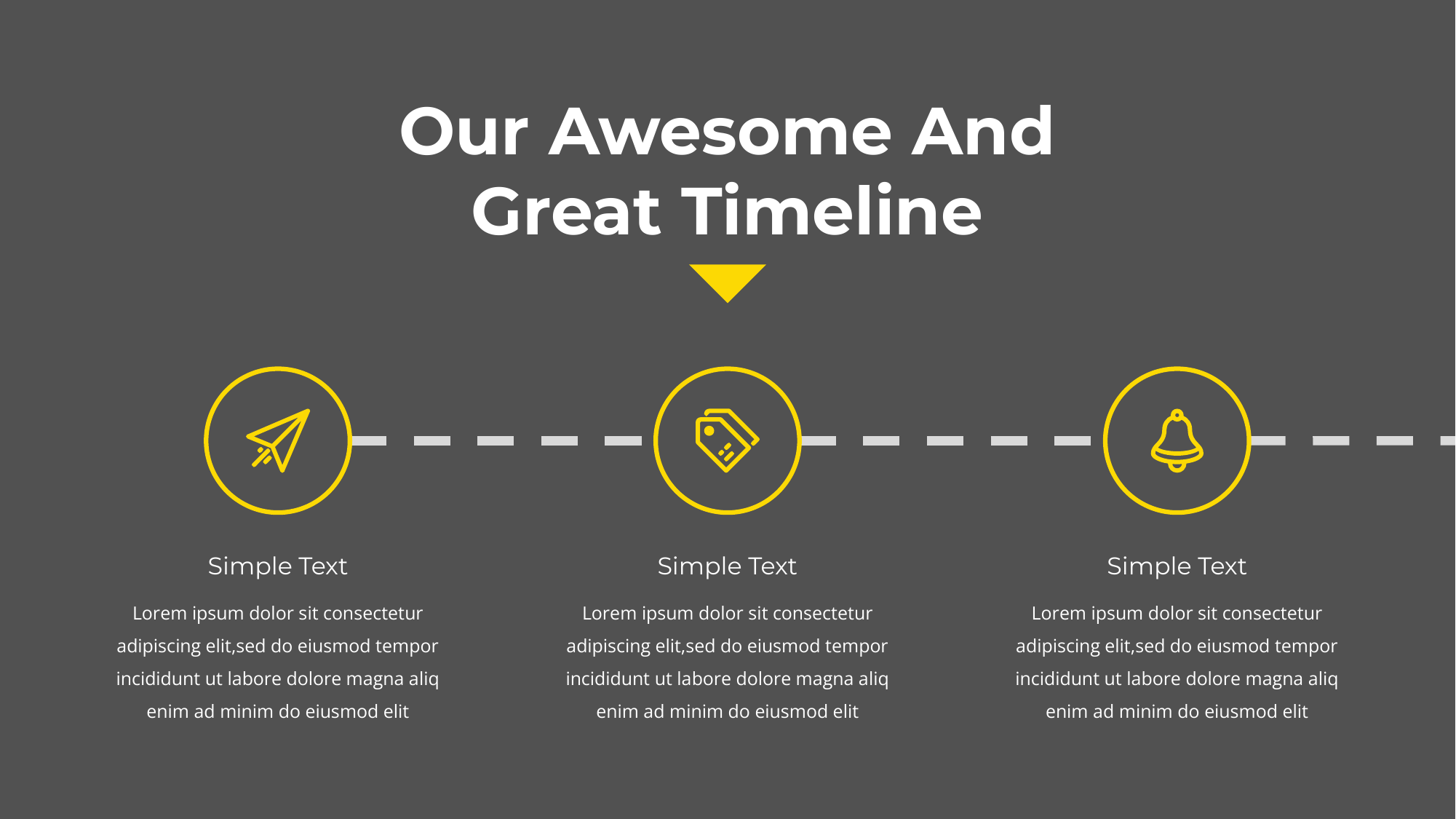

Our Awesome And Great Timeline

Simple Text
Lorem ipsum dolor sit consectetur adipiscing elit,sed do eiusmod tempor incididunt ut labore dolore magna aliq enim ad minim do eiusmod elit
Simple Text
Lorem ipsum dolor sit consectetur adipiscing elit,sed do eiusmod tempor incididunt ut labore dolore magna aliq enim ad minim do eiusmod elit
Simple Text
Lorem ipsum dolor sit consectetur adipiscing elit,sed do eiusmod tempor incididunt ut labore dolore magna aliq enim ad minim do eiusmod elit